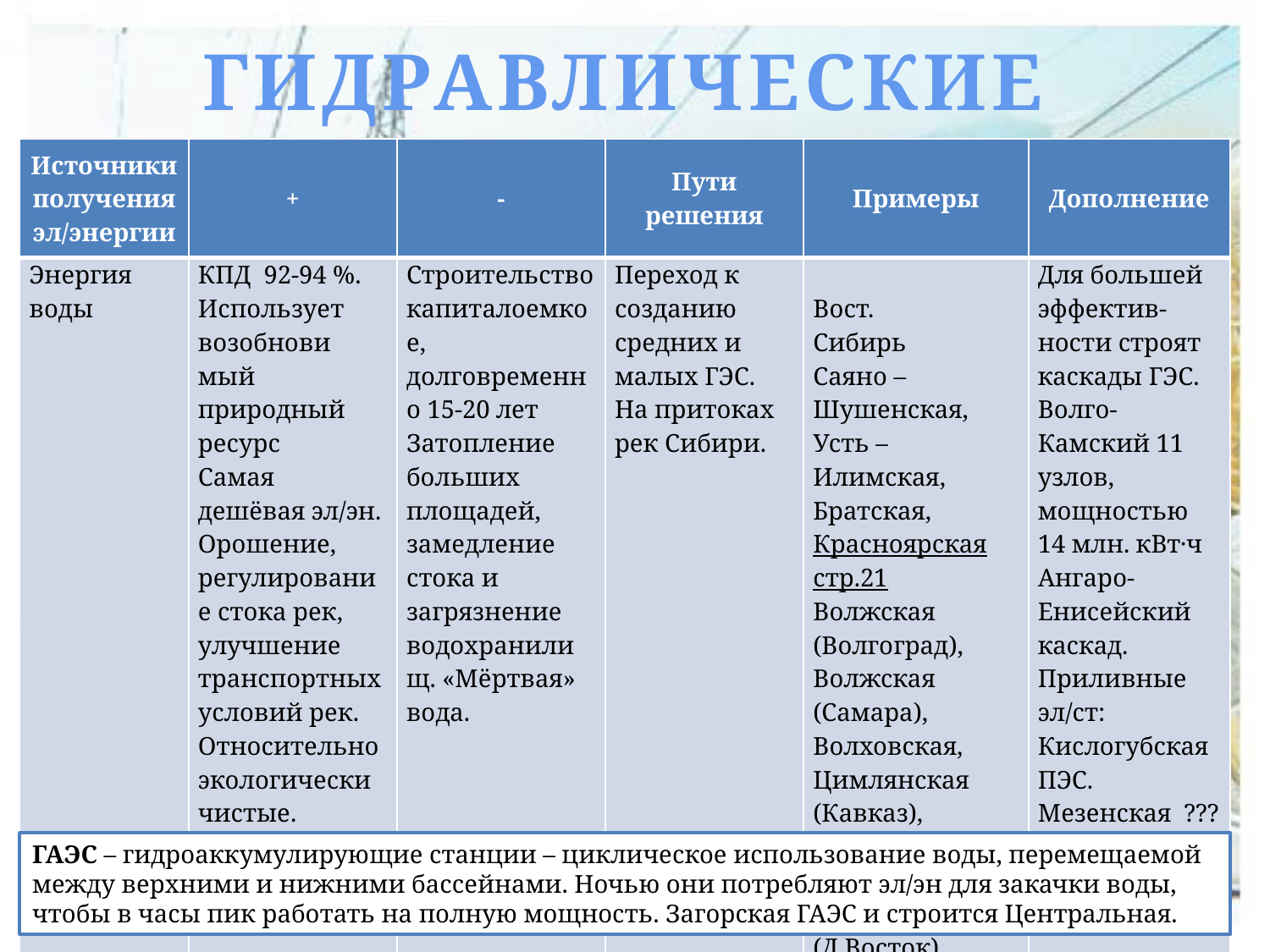

# ГИДРАВЛИЧЕСКИЕ
| Источники получения эл/энергии | + | - | Пути решения | Примеры | Дополнение |
| --- | --- | --- | --- | --- | --- |
| Энергия воды | КПД 92-94 %. Использует возобнови мый природный ресурс Самая дешёвая эл/эн. Орошение, регулирование стока рек, улучшение транспортных условий рек. Относительно экологически чистые. | Строительство капиталоемкое, долговременно 15-20 лет Затопление больших площадей, замедление стока и загрязнение водохранилищ. «Мёртвая» вода. | Переход к созданию средних и малых ГЭС. На притоках рек Сибири. | Вост. Сибирь Саяно – Шушенская, Усть – Илимская, Братская, Красноярская стр.21 Волжская (Волгоград), Волжская (Самара), Волховская, Цимлянская (Кавказ), Зейская, Бурейская, Вилюйская (Д.Восток) | Для большей эффектив-ности строят каскады ГЭС. Волго- Камский 11 узлов, мощностью 14 млн. кВт·ч Ангаро- Енисейский каскад. Приливные эл/ст: Кислогубская ПЭС. Мезенская ??? |
ГАЭС – гидроаккумулирующие станции – циклическое использование воды, перемещаемой между верхними и нижними бассейнами. Ночью они потребляют эл/эн для закачки воды, чтобы в часы пик работать на полную мощность. Загорская ГАЭС и строится Центральная.